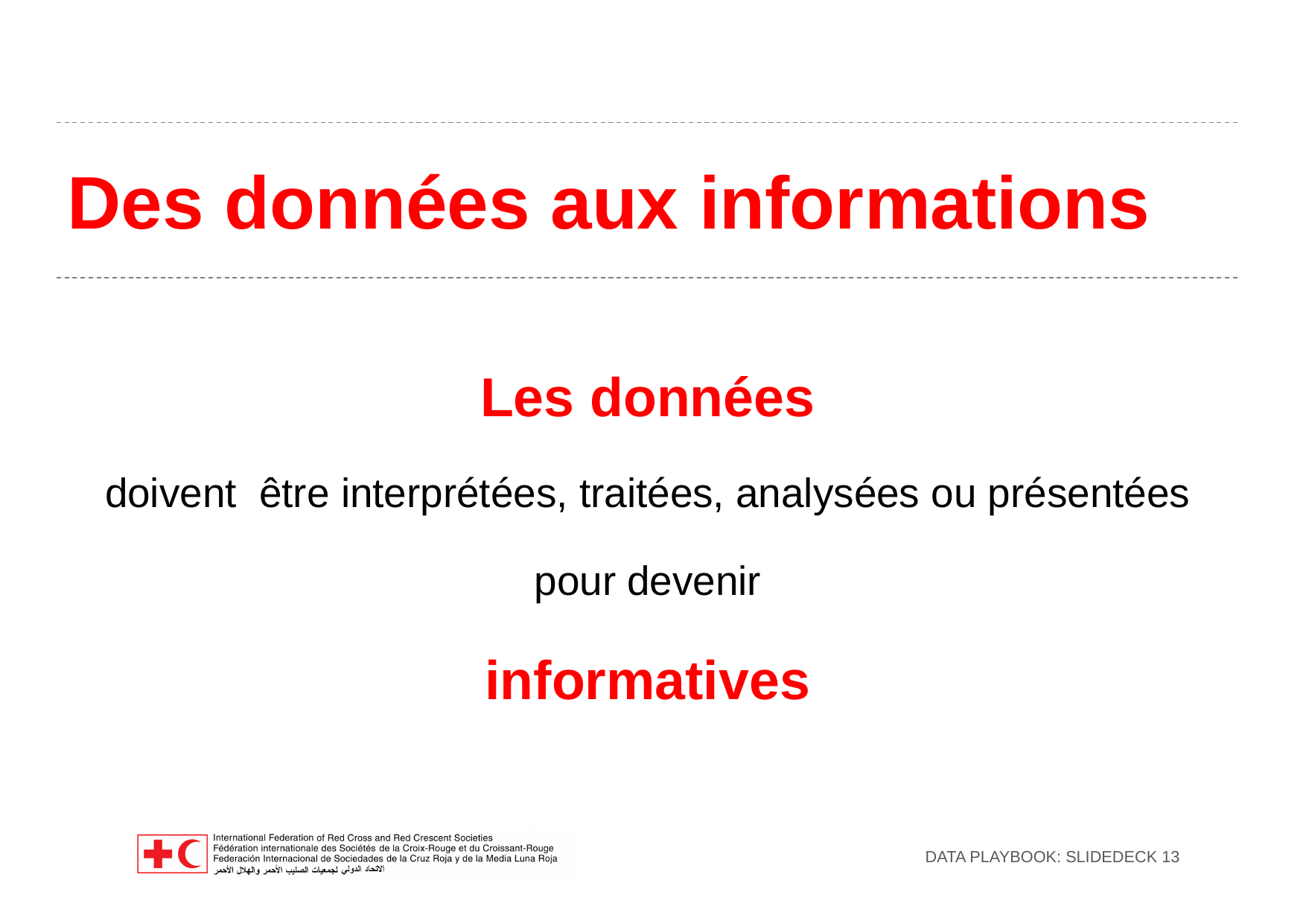

# Des données aux informations
Les données
doivent  être interprétées, traitées, analysées ou présentées
pour devenir
informatives